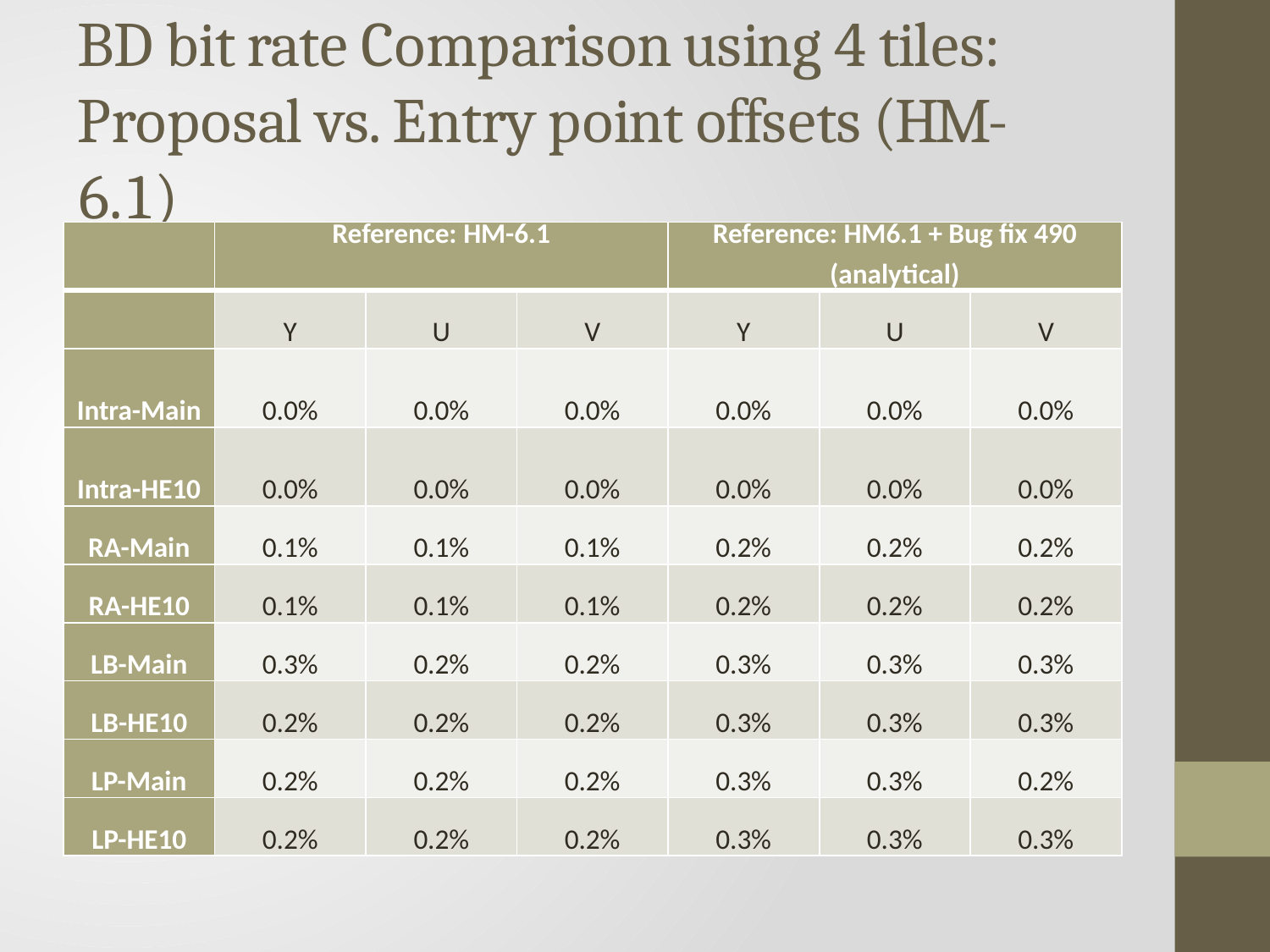

# BD bit rate Comparison using 4 tiles: Proposal vs. Entry point offsets (HM-6.1)
|  | Reference: HM-6.1 |  |  | Reference: HM6.1 + Bug fix 490 (analytical) |  |  |
| --- | --- | --- | --- | --- | --- | --- |
|  | Y | U | V | Y | U | V |
| Intra-Main | 0.0% | 0.0% | 0.0% | 0.0% | 0.0% | 0.0% |
| Intra-HE10 | 0.0% | 0.0% | 0.0% | 0.0% | 0.0% | 0.0% |
| RA-Main | 0.1% | 0.1% | 0.1% | 0.2% | 0.2% | 0.2% |
| RA-HE10 | 0.1% | 0.1% | 0.1% | 0.2% | 0.2% | 0.2% |
| LB-Main | 0.3% | 0.2% | 0.2% | 0.3% | 0.3% | 0.3% |
| LB-HE10 | 0.2% | 0.2% | 0.2% | 0.3% | 0.3% | 0.3% |
| LP-Main | 0.2% | 0.2% | 0.2% | 0.3% | 0.3% | 0.2% |
| LP-HE10 | 0.2% | 0.2% | 0.2% | 0.3% | 0.3% | 0.3% |